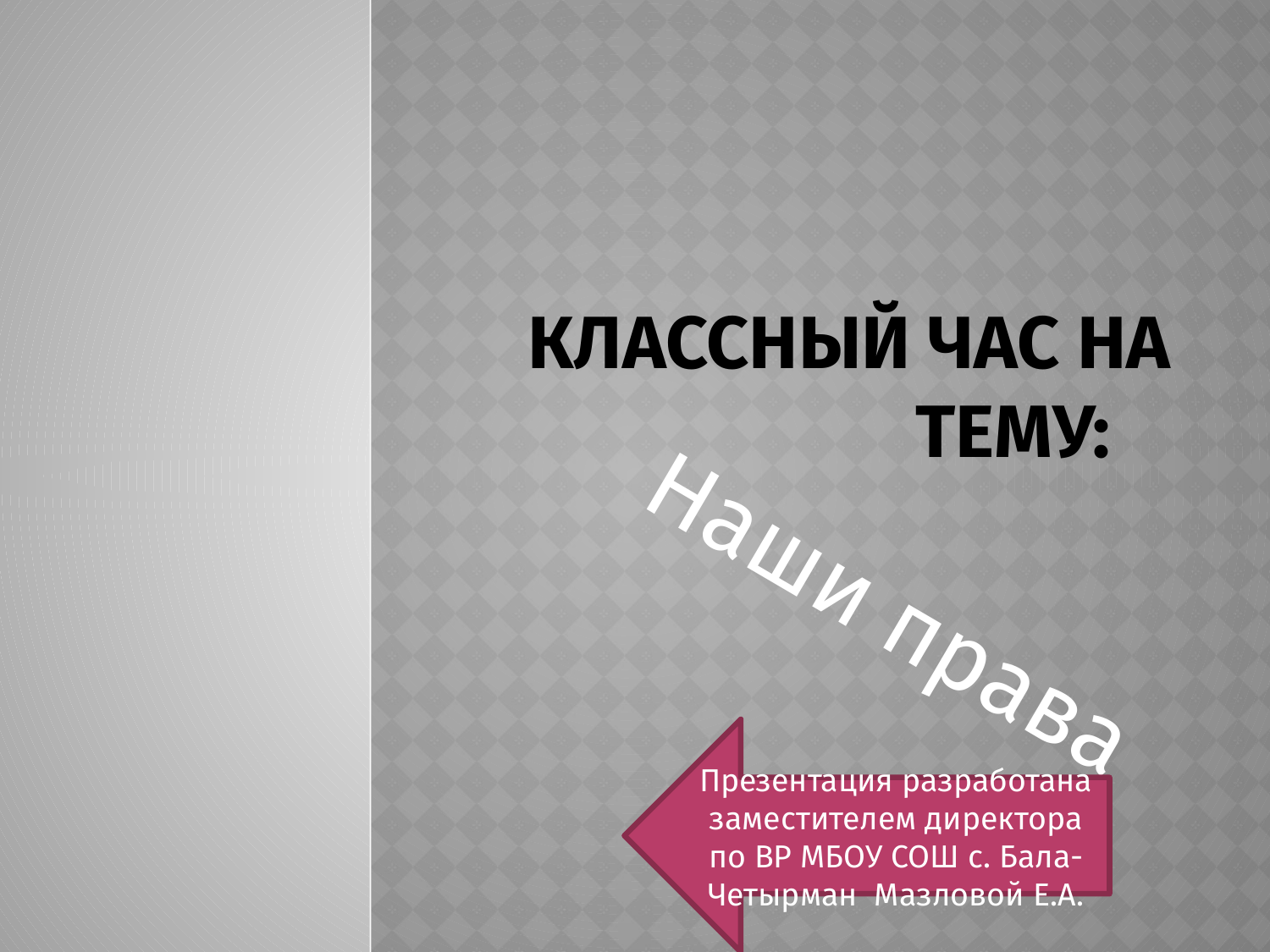

# Классный час на тему:
Наши права

Презентация разработана заместителем директора по ВР МБОУ СОШ с. Бала- Четырман  Мазловой Е.А.